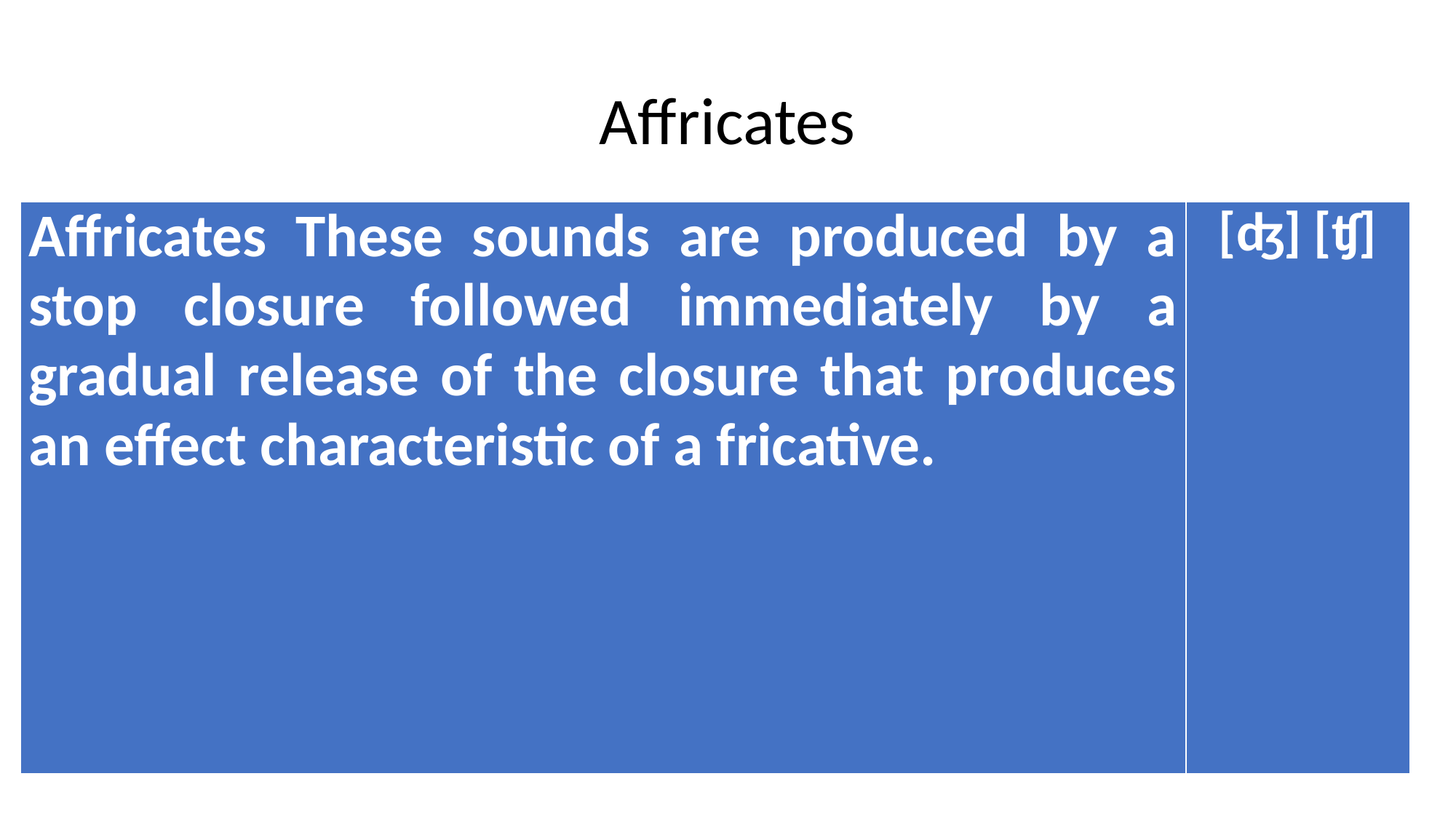

# Affricates
| Affricates These sounds are produced by a stop closure followed immediately by a gradual release of the closure that produces an effect characteristic of a fricative. | [ʤ] [ʧ] |
| --- | --- |